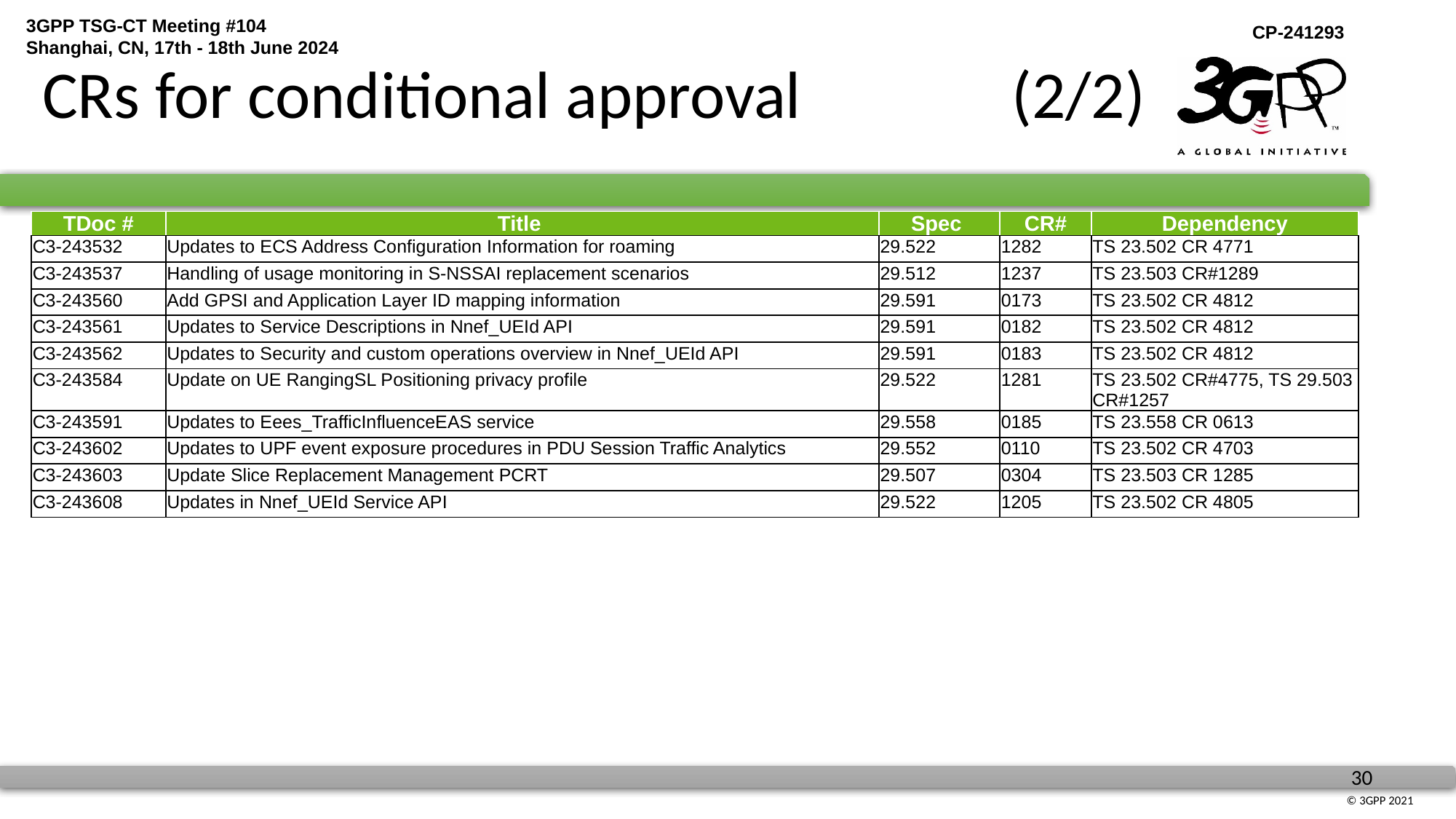

# CRs for conditional approval              (2/2)
| TDoc # | Title | Spec | CR# | Dependency |
| --- | --- | --- | --- | --- |
| C3-243532 | Updates to ECS Address Configuration Information for roaming | 29.522 | 1282 | TS 23.502 CR 4771 |
| C3-243537 | Handling of usage monitoring in S-NSSAI replacement scenarios | 29.512 | 1237 | TS 23.503 CR#1289 |
| C3-243560 | Add GPSI and Application Layer ID mapping information | 29.591 | 0173 | TS 23.502 CR 4812 |
| C3-243561 | Updates to Service Descriptions in Nnef\_UEId API | 29.591 | 0182 | TS 23.502 CR 4812 |
| C3-243562 | Updates to Security and custom operations overview in Nnef\_UEId API | 29.591 | 0183 | TS 23.502 CR 4812 |
| C3-243584 | Update on UE RangingSL Positioning privacy profile | 29.522 | 1281 | TS 23.502 CR#4775, TS 29.503 CR#1257 |
| C3-243591 | Updates to Eees\_TrafficInfluenceEAS service | 29.558 | 0185 | TS 23.558 CR 0613 |
| C3-243602 | Updates to UPF event exposure procedures in PDU Session Traffic Analytics | 29.552 | 0110 | TS 23.502 CR 4703 |
| C3-243603 | Update Slice Replacement Management PCRT | 29.507 | 0304 | TS 23.503 CR 1285 |
| C3-243608 | Updates in Nnef\_UEId Service API | 29.522 | 1205 | TS 23.502 CR 4805 |